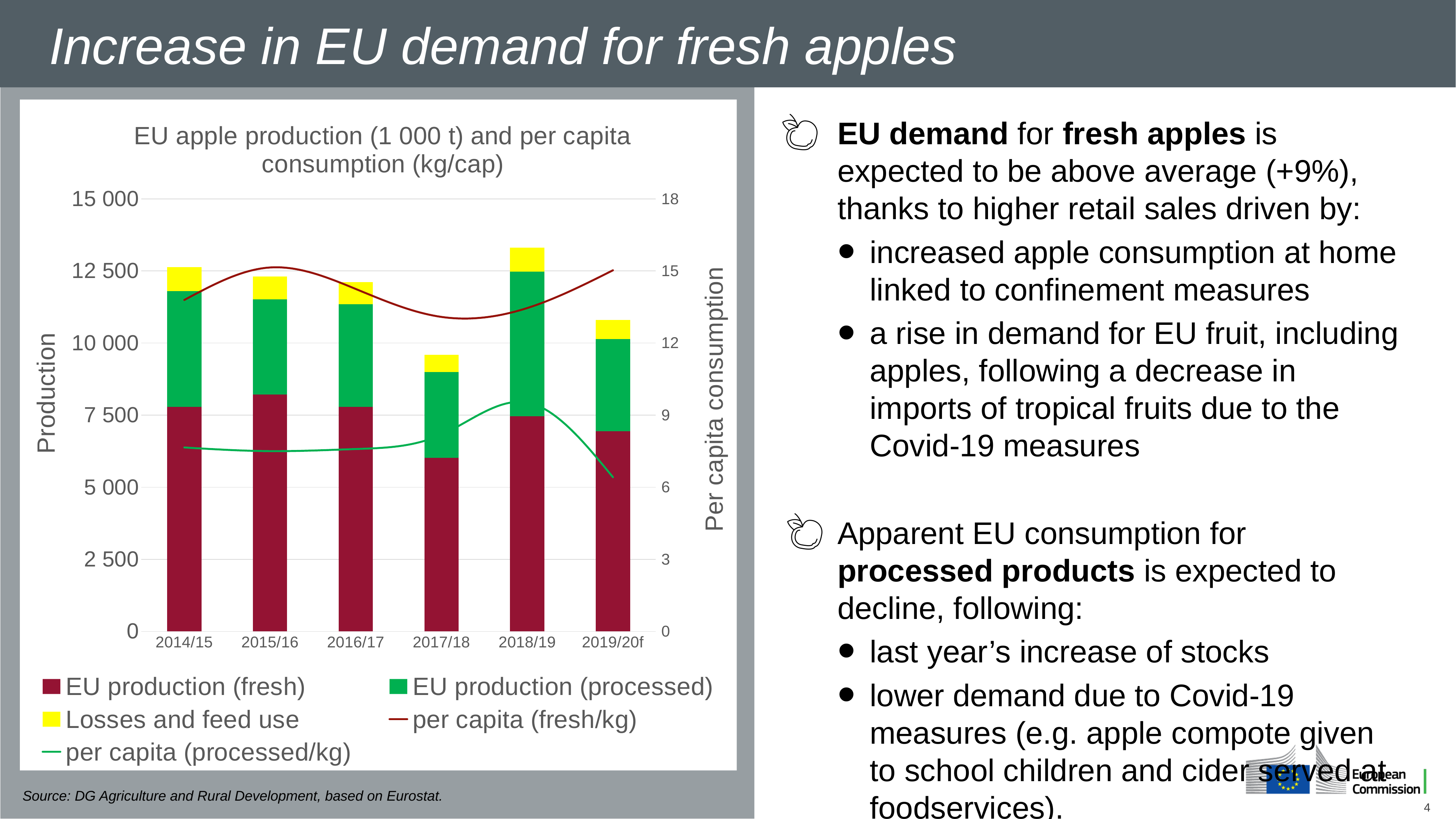

Increase in EU demand for fresh apples

### Chart: EU apple production (1 000 t) and per capita consumption (kg/cap)

| Category | EU production (fresh) | EU production (processed) | Losses and feed use | per capita (fresh/kg)  | per capita (processed/kg)  |
|---|---|---|---|---|---|
| 2014/15 | 7787.937075019496 | 4019.0 | 820.6829249805058 | 13.792888532376573 | 7.654731397510517 |
| 2015/16 | 8213.622541318016 | 3302.0 | 792.5074586819854 | 15.145187403951477 | 7.5025163922238995 |
| 2016/17 | 7785.016726826078 | 3557.3 | 769.9432731739206 | 14.250826437449955 | 7.590136024593564 |
| 2017/18 | 6020.017530020784 | 2971.2 | 603.6524699792152 | 13.087652053628297 | 8.18809099011268 |
| 2018/19 | 7458.1831942780045 | 5023.5 | 828.4668057219997 | 13.457094299613589 | 9.527704820903544 |
| 2019/20f | 6938.98188525882 | 3200.0 | 662.8694147411819 | 15.028360765227337 | 6.417871468261081 |
EU demand for fresh apples is expected to be above average (+9%), thanks to higher retail sales driven by:
increased apple consumption at home linked to confinement measures
a rise in demand for EU fruit, including apples, following a decrease in imports of tropical fruits due to the Covid-19 measures

Apparent EU consumption for processed products is expected to decline, following:
last year’s increase of stocks
lower demand due to Covid-19 measures (e.g. apple compote given to school children and cider served at foodservices).

.

Source: DG Agriculture and Rural Development, based on Eurostat.
Source: DG Agriculture and Rural Development, based on Eurostat.